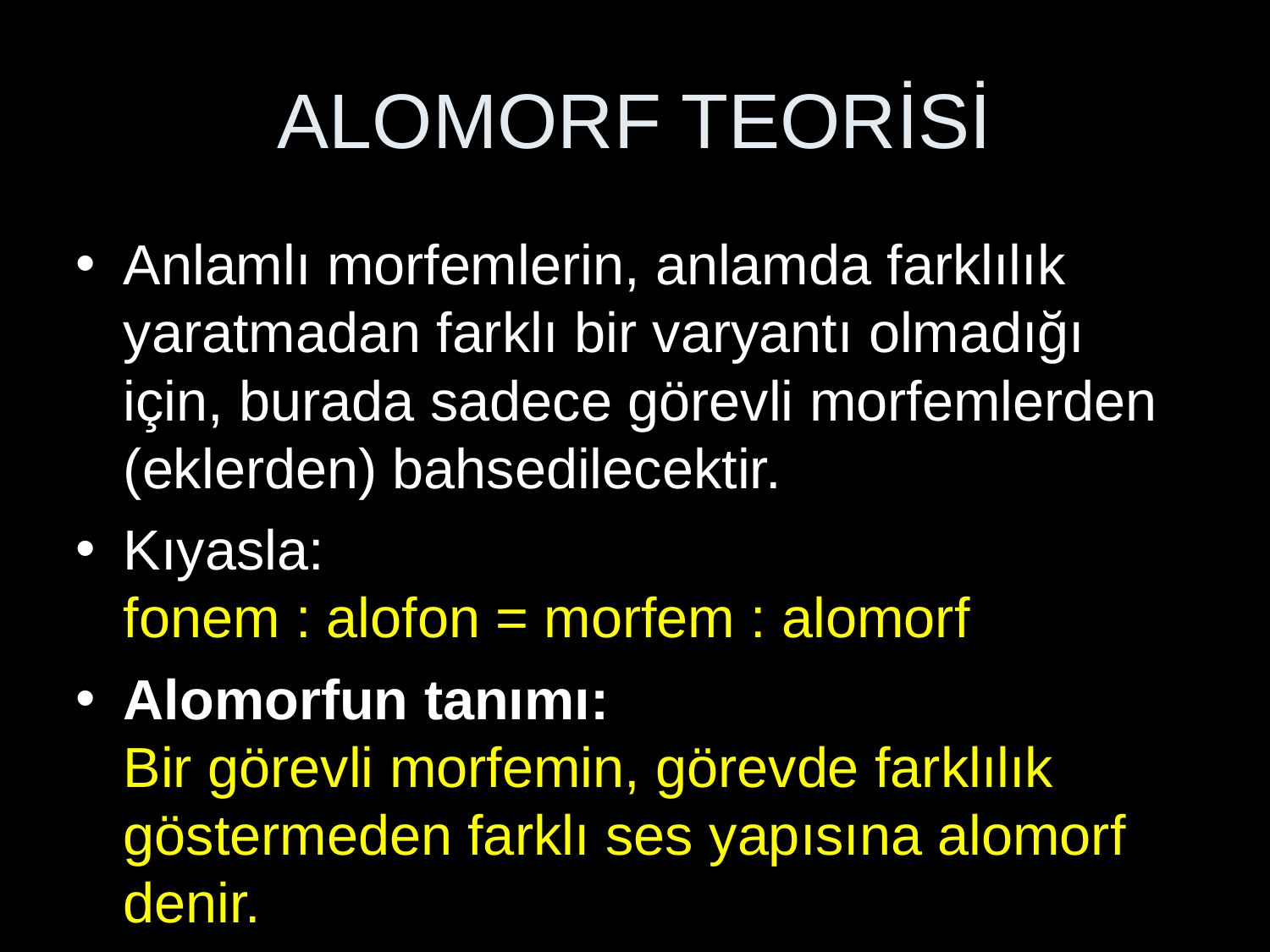

# ALOMORF TEORİSİ
Anlamlı morfemlerin, anlamda farklılık yaratmadan farklı bir varyantı olmadığı için, burada sadece görevli morfemlerden (eklerden) bahsedilecektir.
Kıyasla:
fonem : alofon = morfem : alomorf
Alomorfun tanımı:
Bir görevli morfemin, görevde farklılık göstermeden farklı ses yapısına alomorf denir.